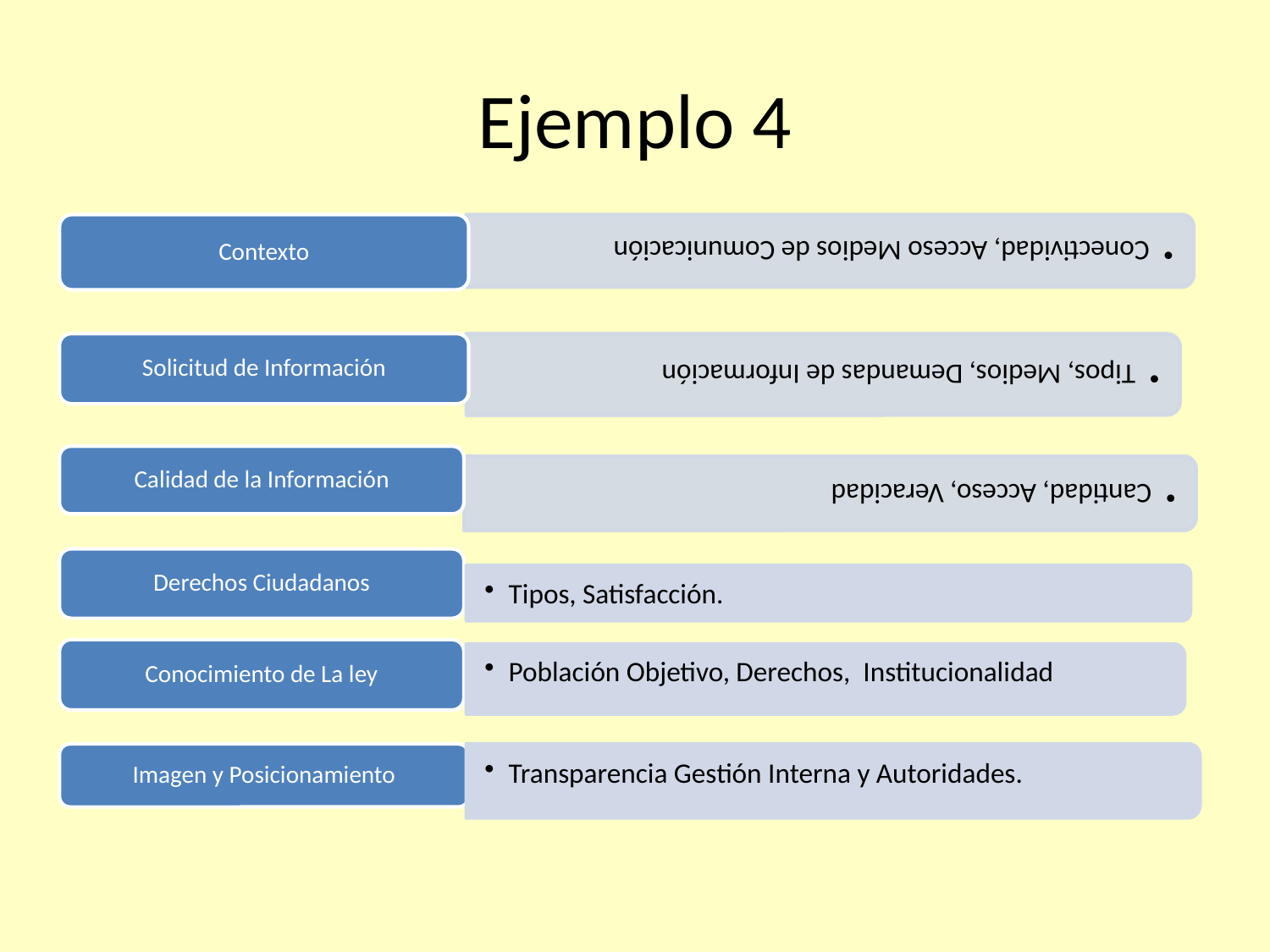

Ejemplo 4
Conectividad, Acceso Medios de Comunicación
Contexto
Tipos, Medios, Demandas de Información
Solicitud de Información
Cantidad, Acceso, Veracidad
Calidad de la Información
Derechos Ciudadanos
Conocimiento de La ley
Imagen y Posicionamiento

Tipos, Satisfacción.

Población Objetivo, Derechos,  Institucionalidad

Transparencia Gestión Interna y Autoridades.
#